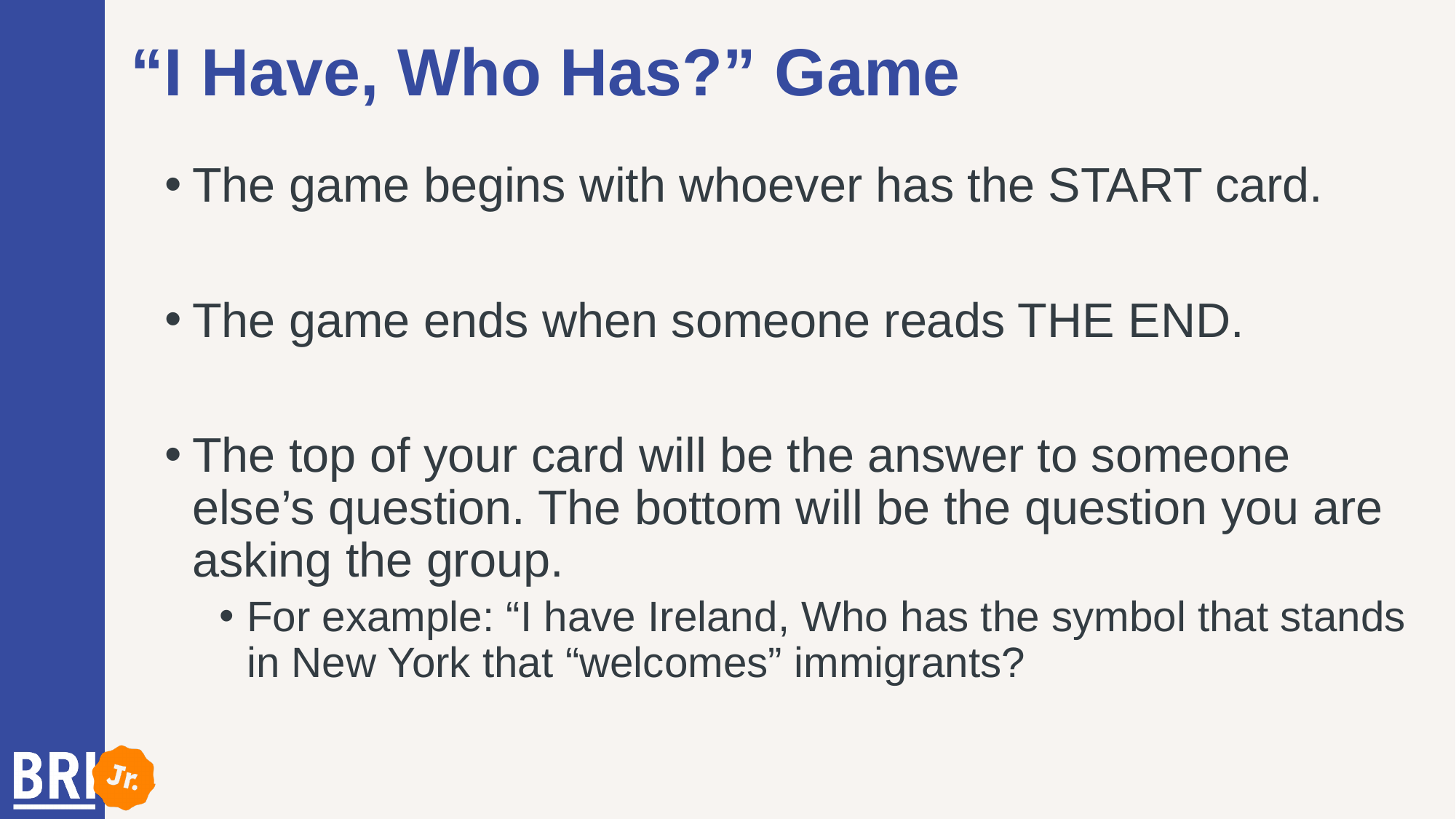

# “I Have, Who Has?” Game
The game begins with whoever has the START card.

The game ends when someone reads THE END.

The top of your card will be the answer to someone else’s question. The bottom will be the question you are asking the group.
For example: “I have Ireland, Who has the symbol that stands in New York that “welcomes” immigrants?